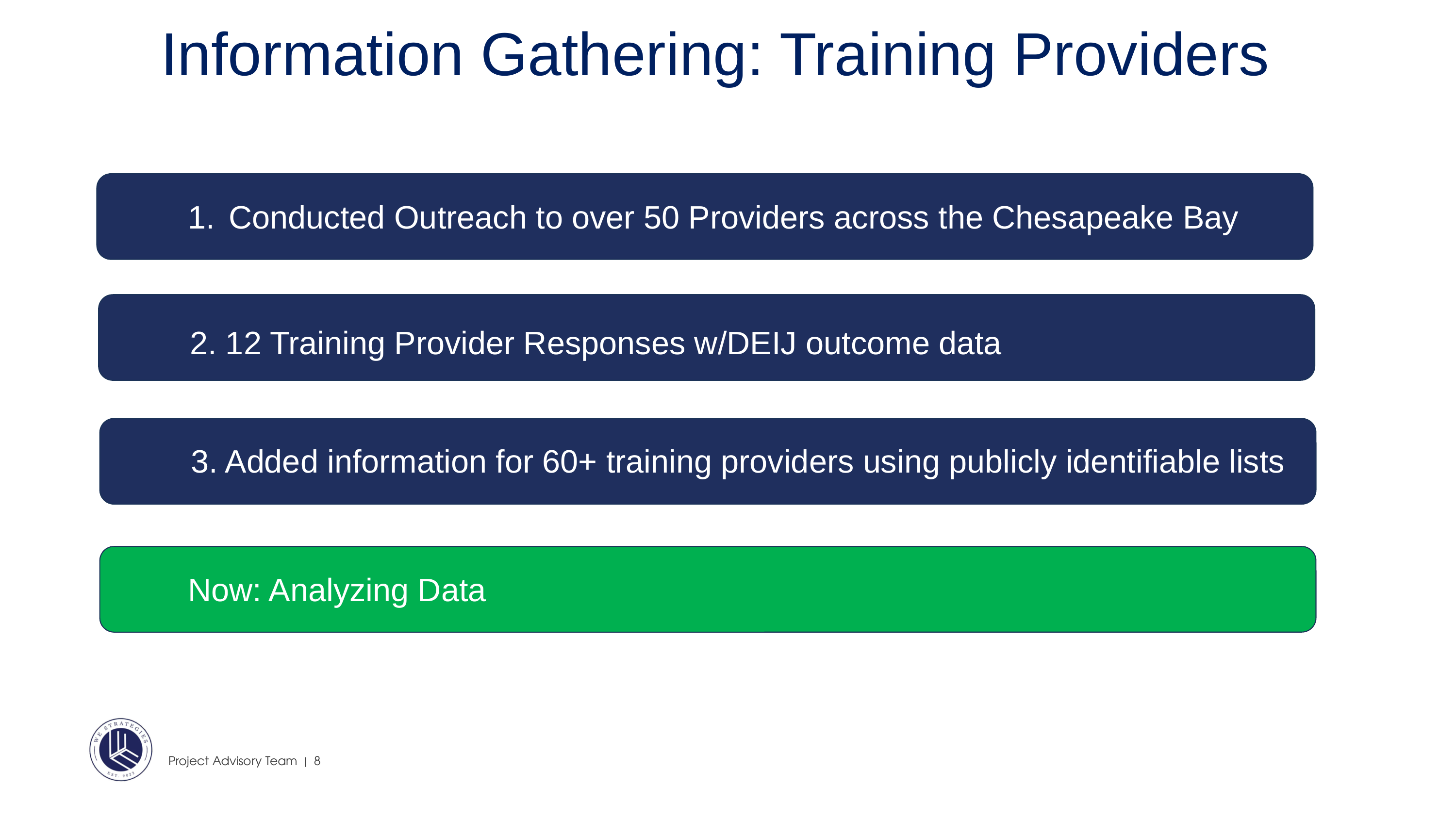

Information Gathering: Training Providers

Conducted Outreach to over 50 Providers across the Chesapeake Bay

2. 12 Training Provider Responses w/DEIJ outcome data

3. Added information for 60+ training providers using publicly identifiable lists

Now: Analyzing Data